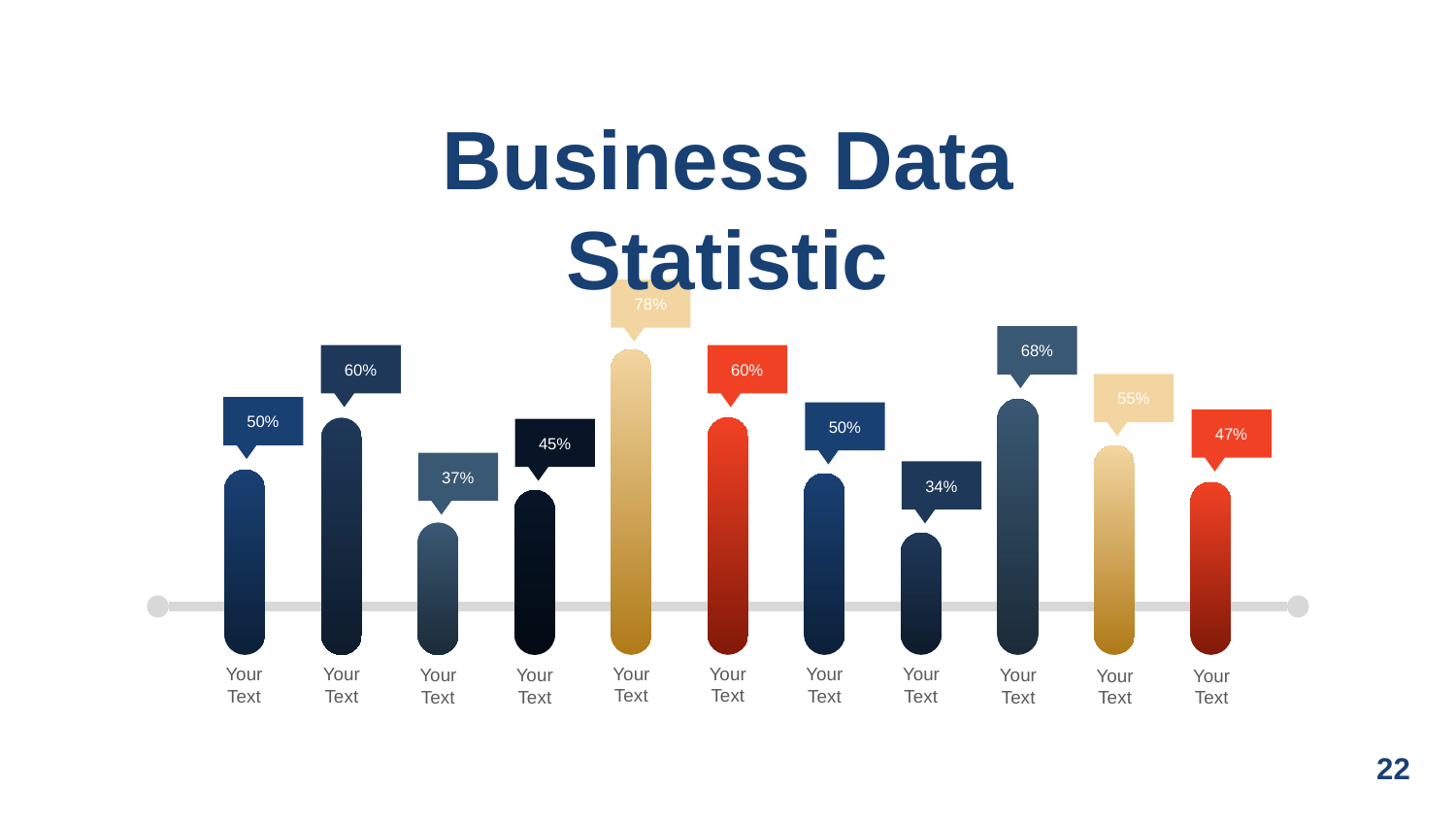

Business Data Statistic
78%
68%
60%
60%

55%
50%

50%
47%

45%

37%
34%

Your Text
Your Text
Your Text
Your Text
Your Text
Your Text
Your Text
Your Text
Your Text
Your Text
Your Text